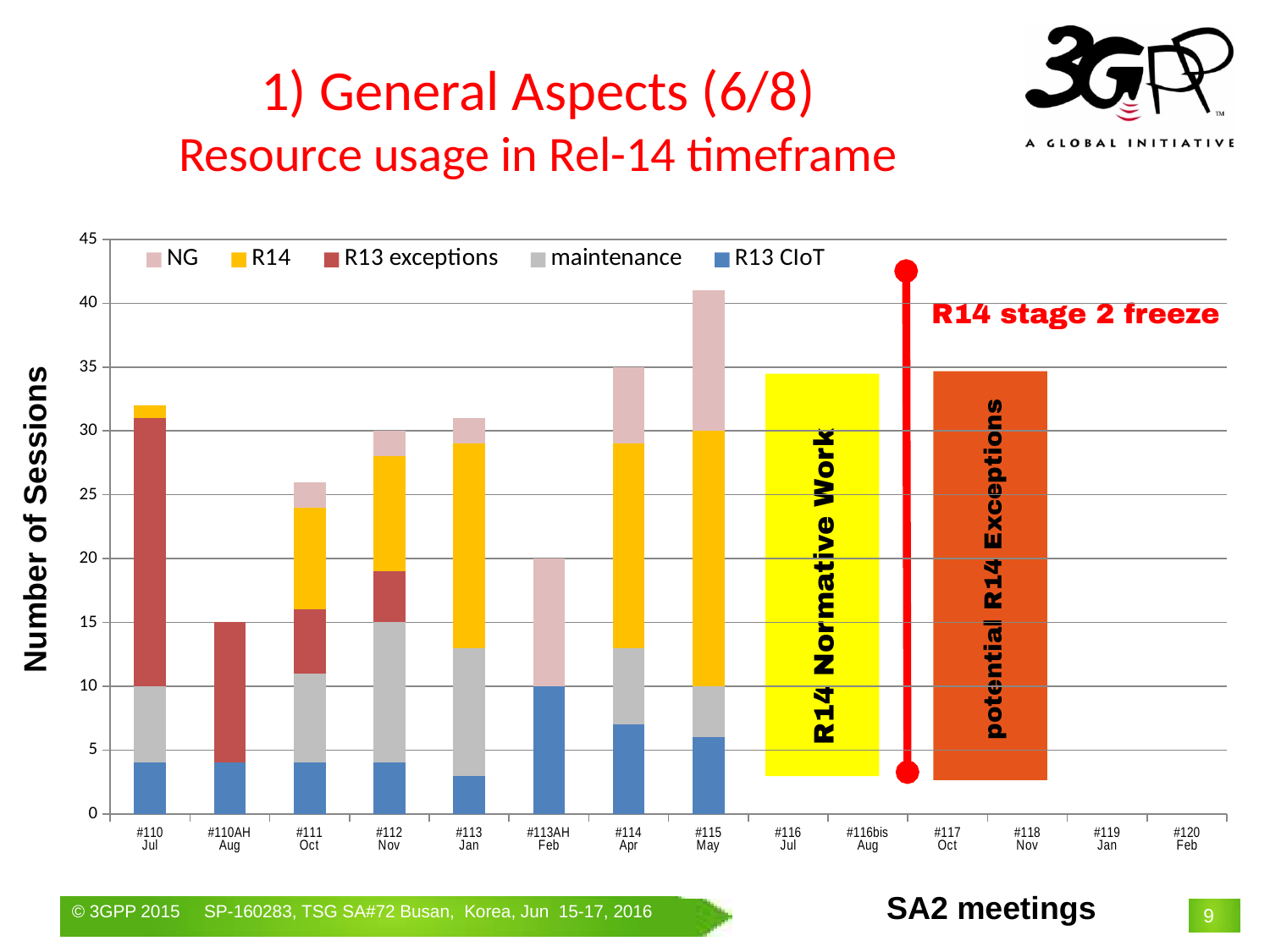

# 1) General Aspects (6/8) Resource usage in Rel-14 timeframe

### Chart

| Category | R13 CIoT | maintenance | R13 exceptions | R14 | NG |
|---|---|---|---|---|---|
| #110
Jul | 4.0 | 6.0 | 21.0 | 1.0 | 0.0 |
| #110AH
Aug | 4.0 | 0.0 | 11.0 | 0.0 | 0.0 |
| #111
Oct | 4.0 | 7.0 | 5.0 | 8.0 | 2.0 |
| #112
Nov | 4.0 | 11.0 | 4.0 | 9.0 | 2.0 |
| #113
Jan | 3.0 | 10.0 | 0.0 | 16.0 | 2.0 |
| #113AH
Feb | 10.0 | 0.0 | 0.0 | 0.0 | 10.0 |
| #114
Apr | 7.0 | 6.0 | 0.0 | 16.0 | 6.0 |
| #115
May | 6.0 | 4.0 | 0.0 | 20.0 | 11.0 |
| #116
Jul | None | None | None | None | None |
| #116bis
Aug | None | None | None | None | None |
| #117
Oct | None | None | None | None | None |
| #118
Nov | None | None | None | None | None |
| #119
Jan | None | None | None | None | None |
| #120
Feb | None | None | None | None | None |
R14 stage 2 freeze
Number of Sessions

  R14 Normative Work

   potential R14 Exceptions

SA2 meetings